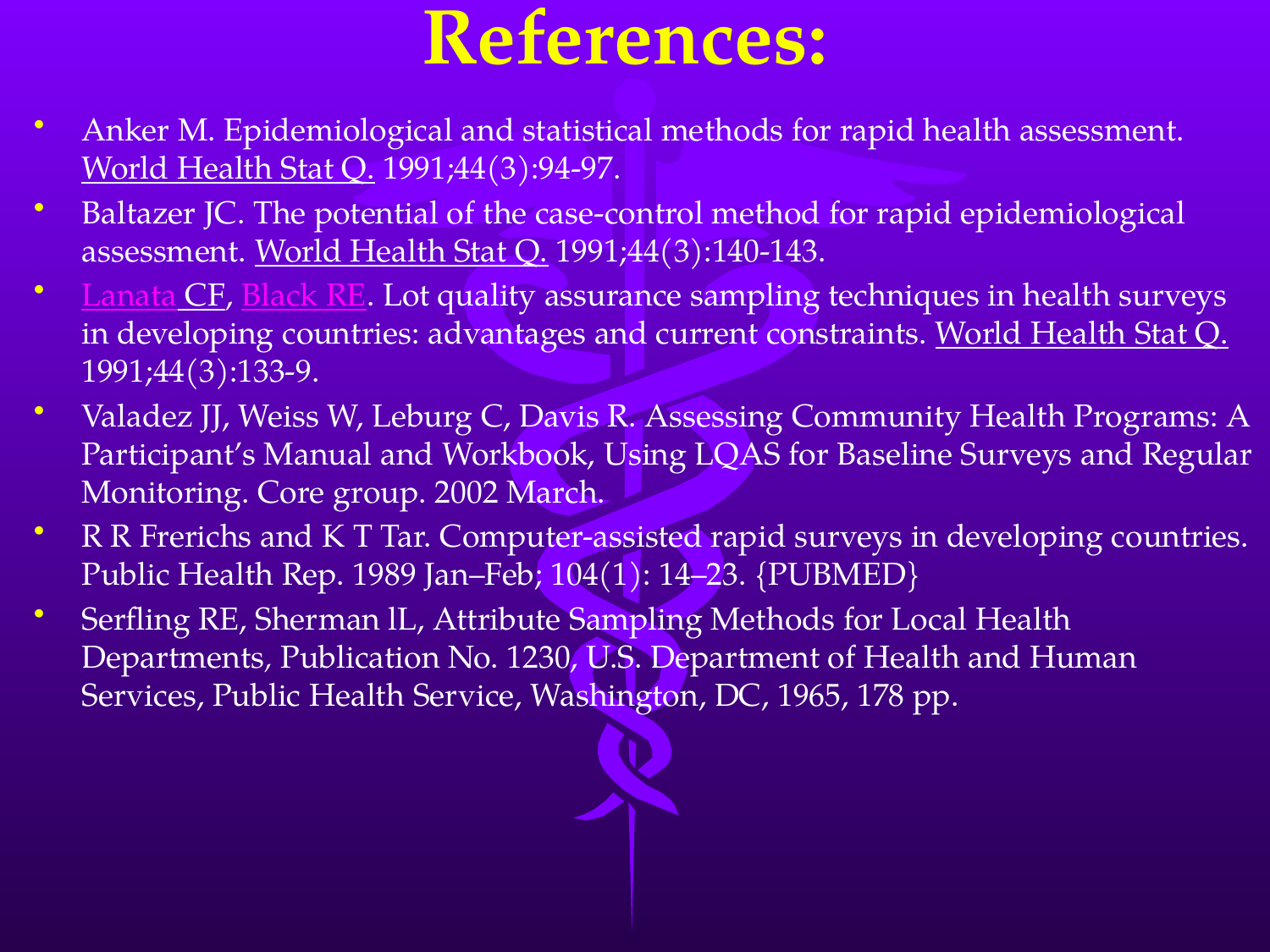

# References:
Anker M. Epidemiological and statistical methods for rapid health assessment. World Health Stat Q. 1991;44(3):94-97.
Baltazer JC. The potential of the case-control method for rapid epidemiological assessment. World Health Stat Q. 1991;44(3):140-143.
Lanata CF, Black RE. Lot quality assurance sampling techniques in health surveys in developing countries: advantages and current constraints. World Health Stat Q. 1991;44(3):133-9.
Valadez JJ, Weiss W, Leburg C, Davis R. Assessing Community Health Programs: A Participant’s Manual and Workbook, Using LQAS for Baseline Surveys and Regular Monitoring. Core group. 2002 March.
R R Frerichs and K T Tar. Computer-assisted rapid surveys in developing countries. Public Health Rep. 1989 Jan–Feb; 104(1): 14–23. {PUBMED}
Serfling RE, Sherman lL, Attribute Sampling Methods for Local Health Departments, Publication No. 1230, U.S. Department of Health and Human Services, Public Health Service, Washington, DC, 1965, 178 pp.